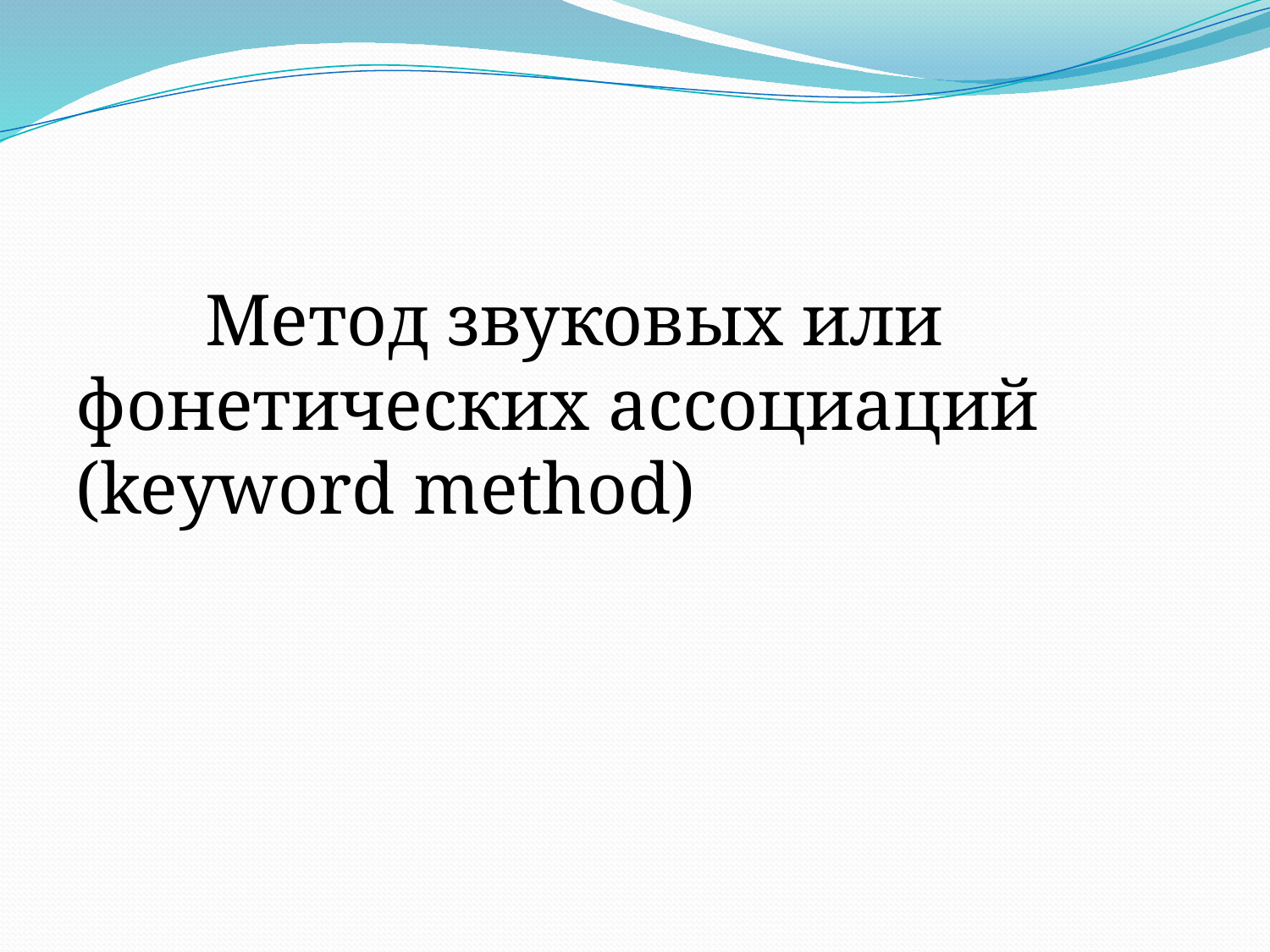

#
       Метод звуковых или      фонетических ассоциаций (keyword method)